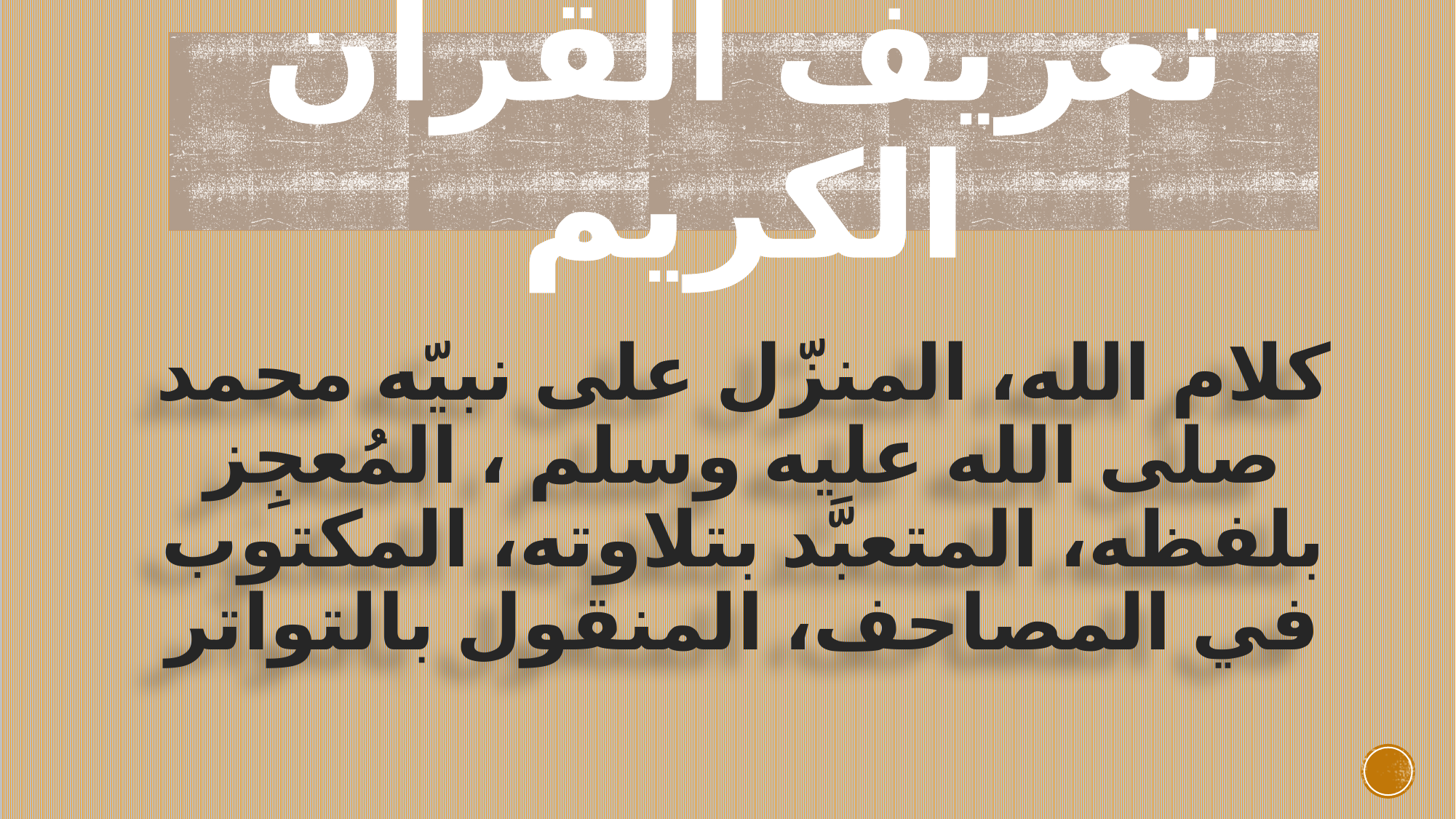

# تعريف القرآن الكريم

كلام الله، المنزّل على نبيّه محمد صلى الله عليه وسلم ، المُعجِز بلفظه، المتعبَّد بتلاوته، المكتوب في المصاحف، المنقول بالتواتر